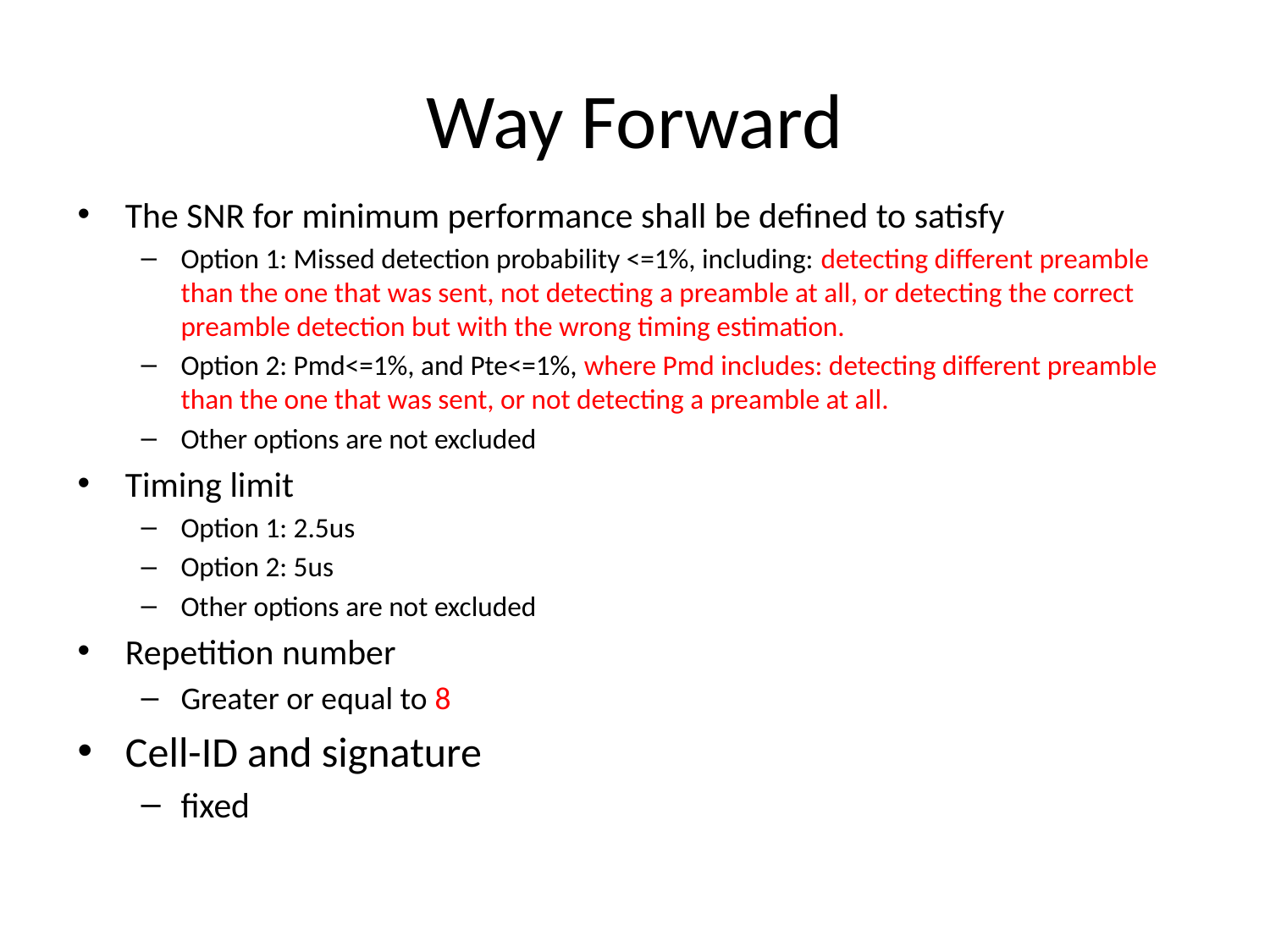

# Way Forward
The SNR for minimum performance shall be defined to satisfy
Option 1: Missed detection probability <=1%, including: detecting different preamble than the one that was sent, not detecting a preamble at all, or detecting the correct preamble detection but with the wrong timing estimation.
Option 2: Pmd<=1%, and Pte<=1%, where Pmd includes: detecting different preamble than the one that was sent, or not detecting a preamble at all.
Other options are not excluded
Timing limit
Option 1: 2.5us
Option 2: 5us
Other options are not excluded
Repetition number
Greater or equal to 8
Cell-ID and signature
fixed